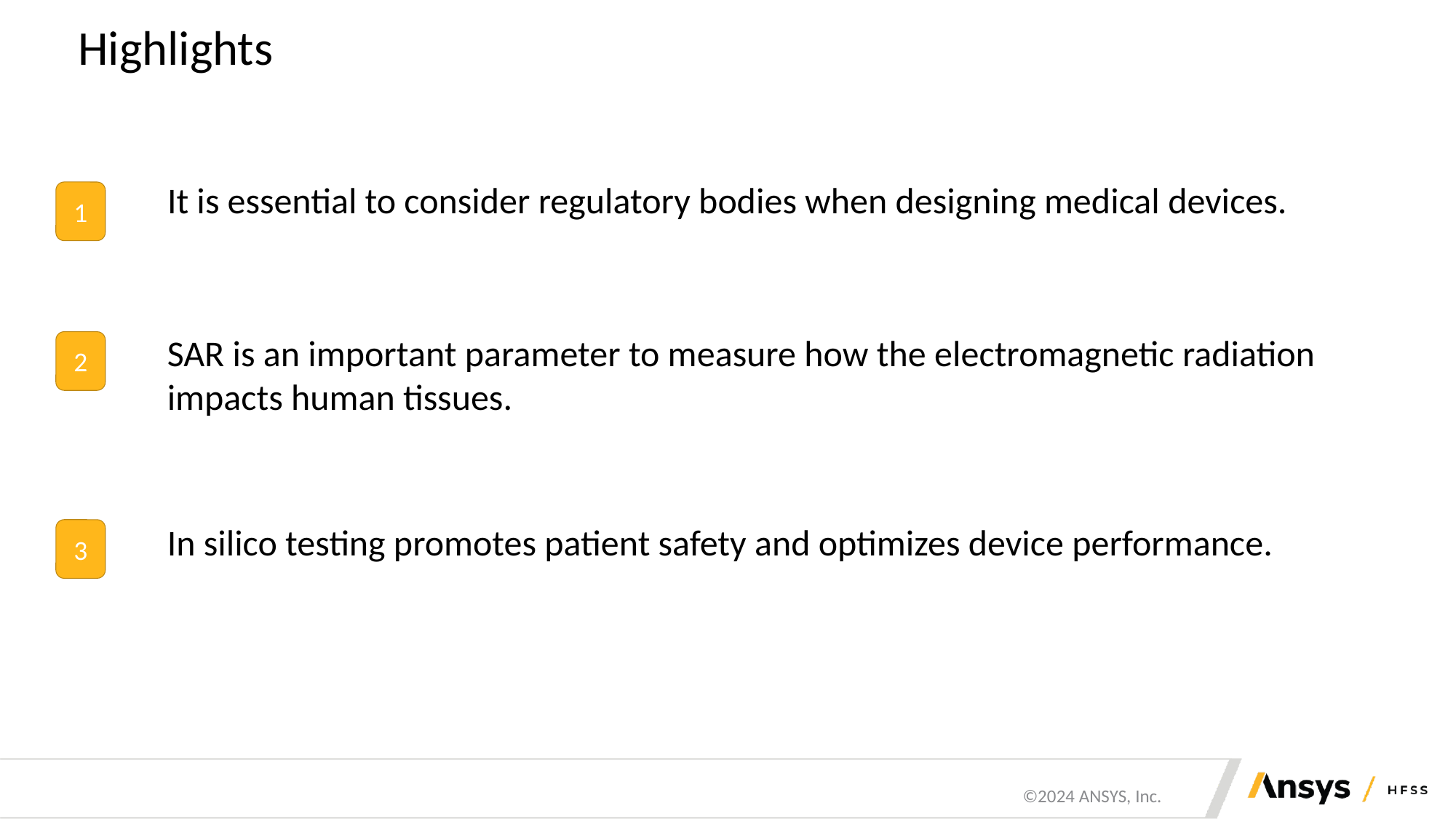

# Highlights
1
It is essential to consider regulatory bodies when designing medical devices.
SAR is an important parameter to measure how the electromagnetic radiation impacts human tissues.
2
3
In silico testing promotes patient safety and optimizes device performance.